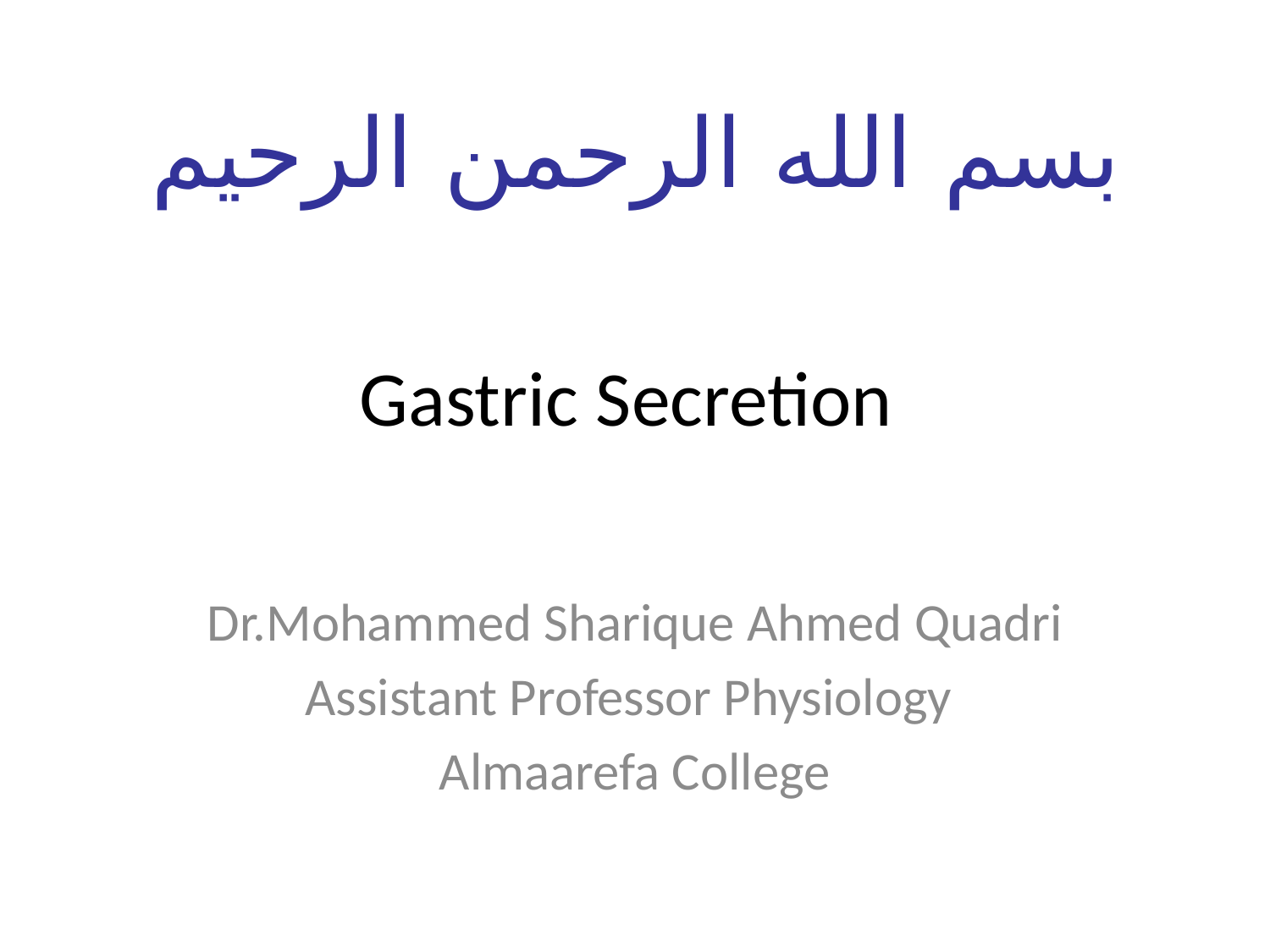

بسم الله الرحمن الرحيم
# Gastric Secretion
Dr.Mohammed Sharique Ahmed Quadri
Assistant Professor Physiology
Almaarefa College